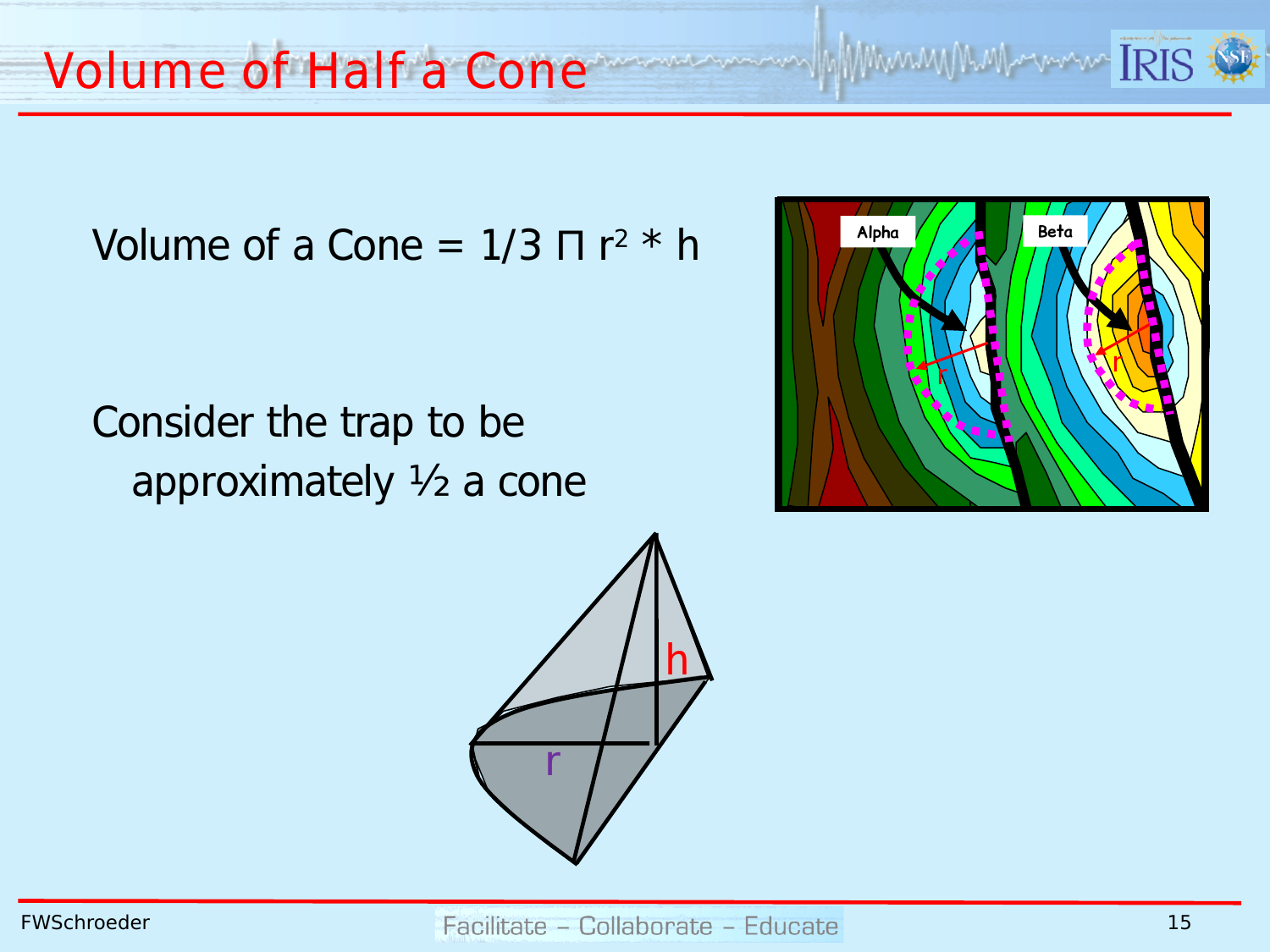

# Volume of Half a Cone

Beta
Alpha

Volume of a Cone = 1/3 Π r2 * h

Consider the trap to be
   approximately ½ a cone

r

r

h
r